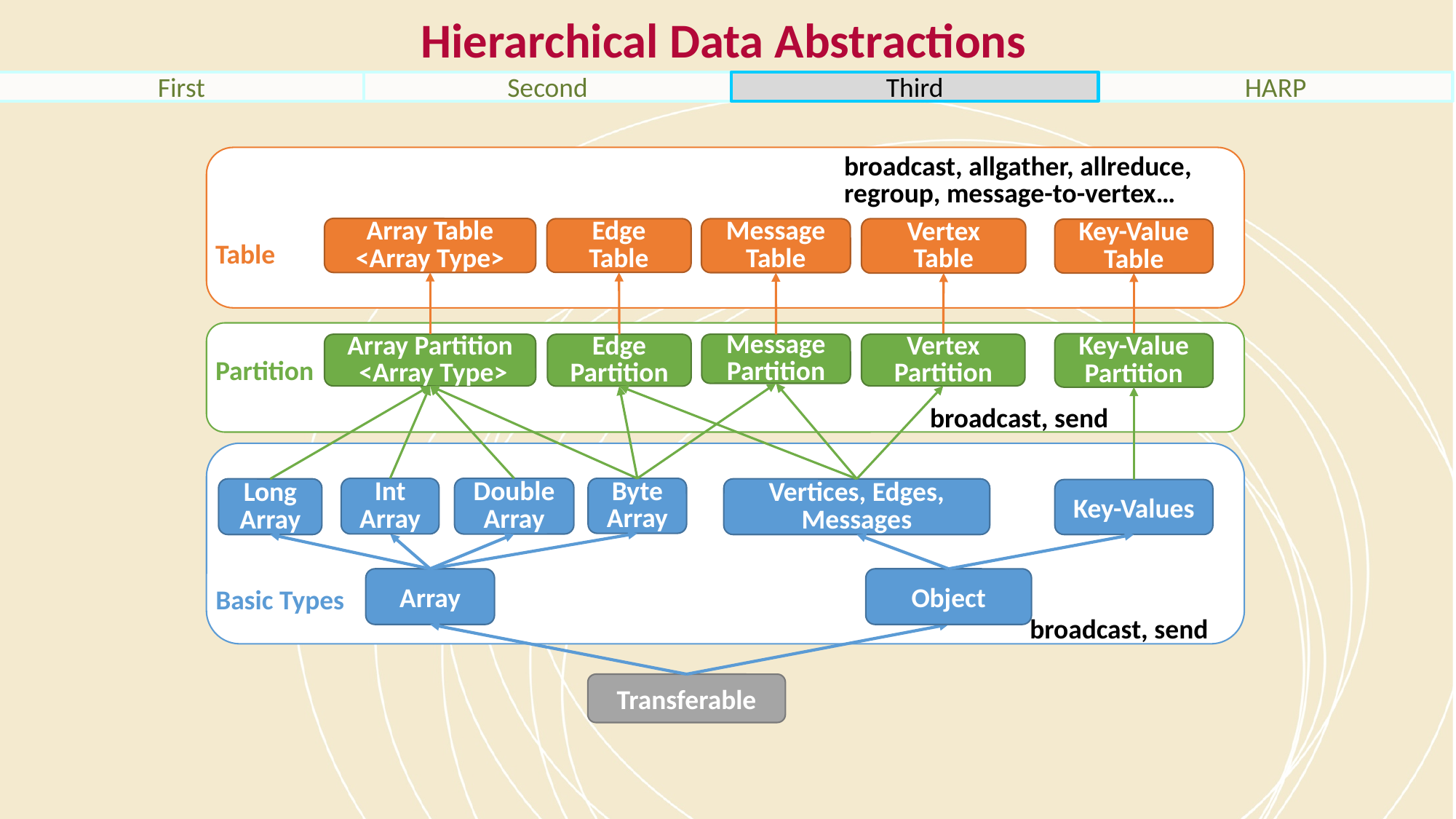

# Hierarchical Data Abstractions

broadcast, allgather, allreduce, regroup, message-to-vertex…
Array Table <Array Type>
Edge
Table
Message Table
Vertex Table
Key-Value Table
Table

Key-Value Partition
Array Partition
 <Array Type>
Edge Partition
Message Partition
Vertex Partition
Partition
broadcast, send

Int Array
Byte Array
Double Array
Long Array
Vertices, Edges, Messages
Key-Values
Array
Object
Basic Types
broadcast, send
Transferable